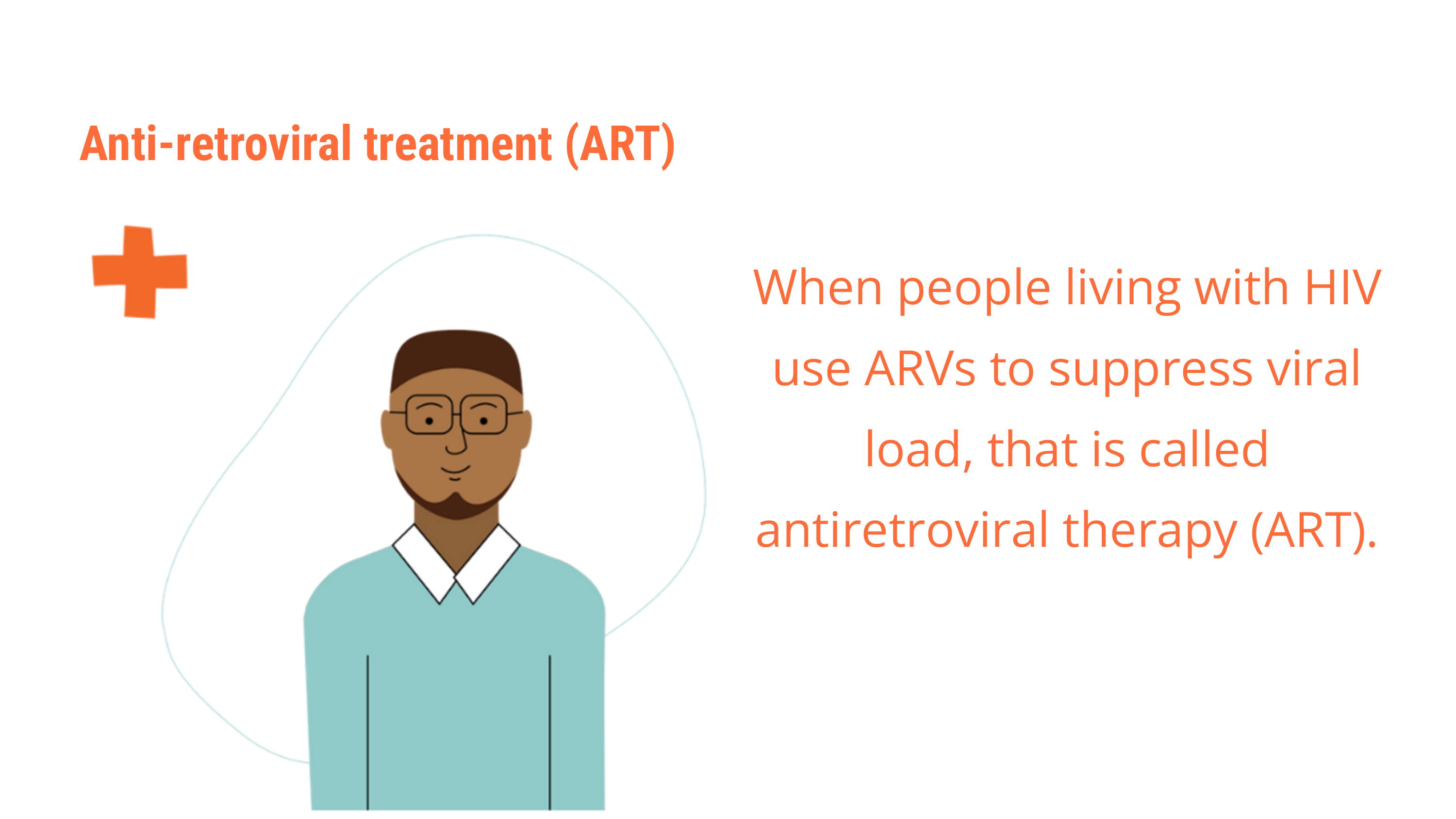

Anti-retroviral treatment (ART)

When people living with HIV use ARVs to suppress viral load, that is called antiretroviral therapy (ART).